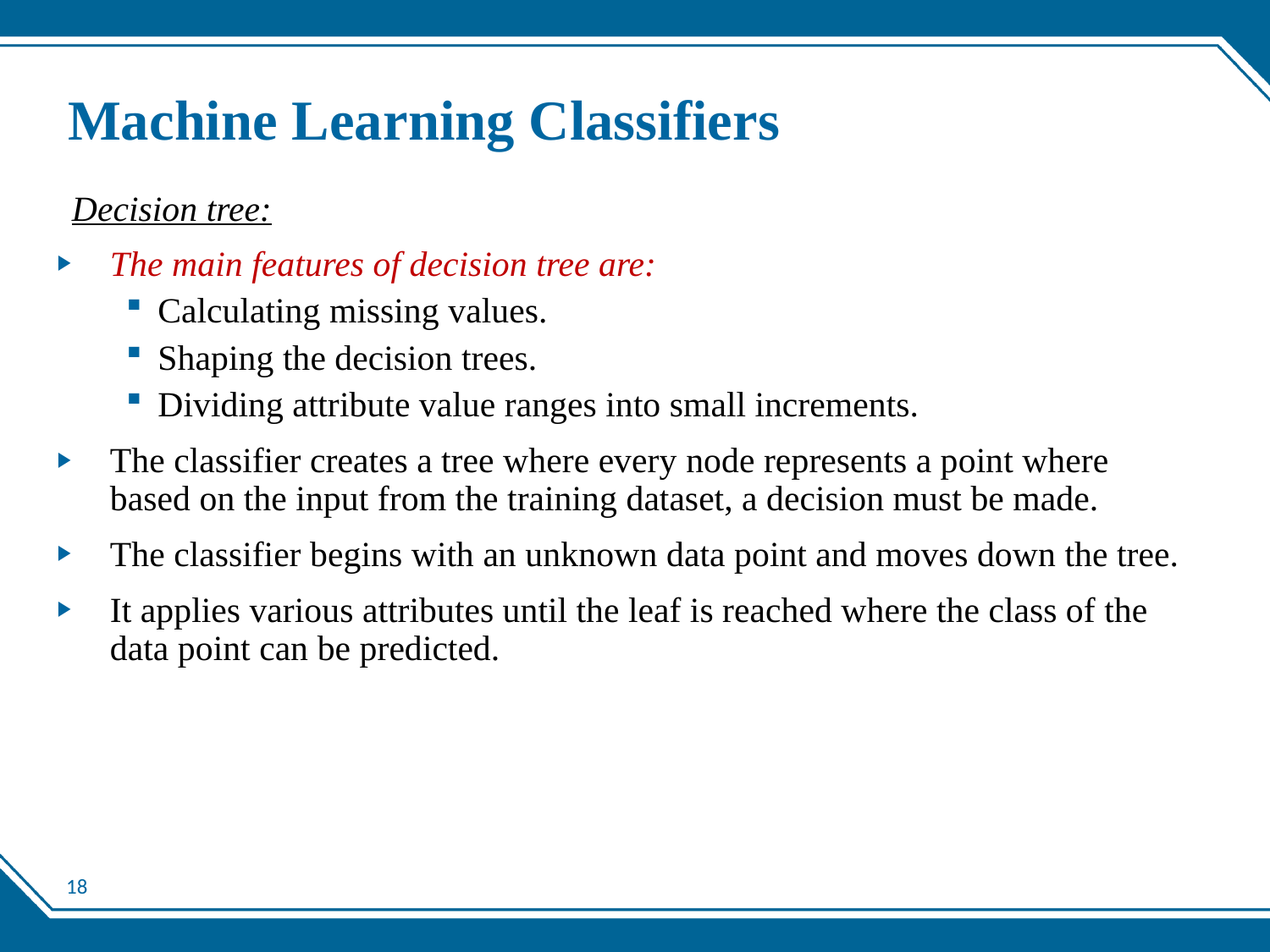

# Machine Learning Classifiers
Decision tree:
The main features of decision tree are:
Calculating missing values.
Shaping the decision trees.
Dividing attribute value ranges into small increments.
The classifier creates a tree where every node represents a point where based on the input from the training dataset, a decision must be made.
The classifier begins with an unknown data point and moves down the tree.
It applies various attributes until the leaf is reached where the class of the data point can be predicted.